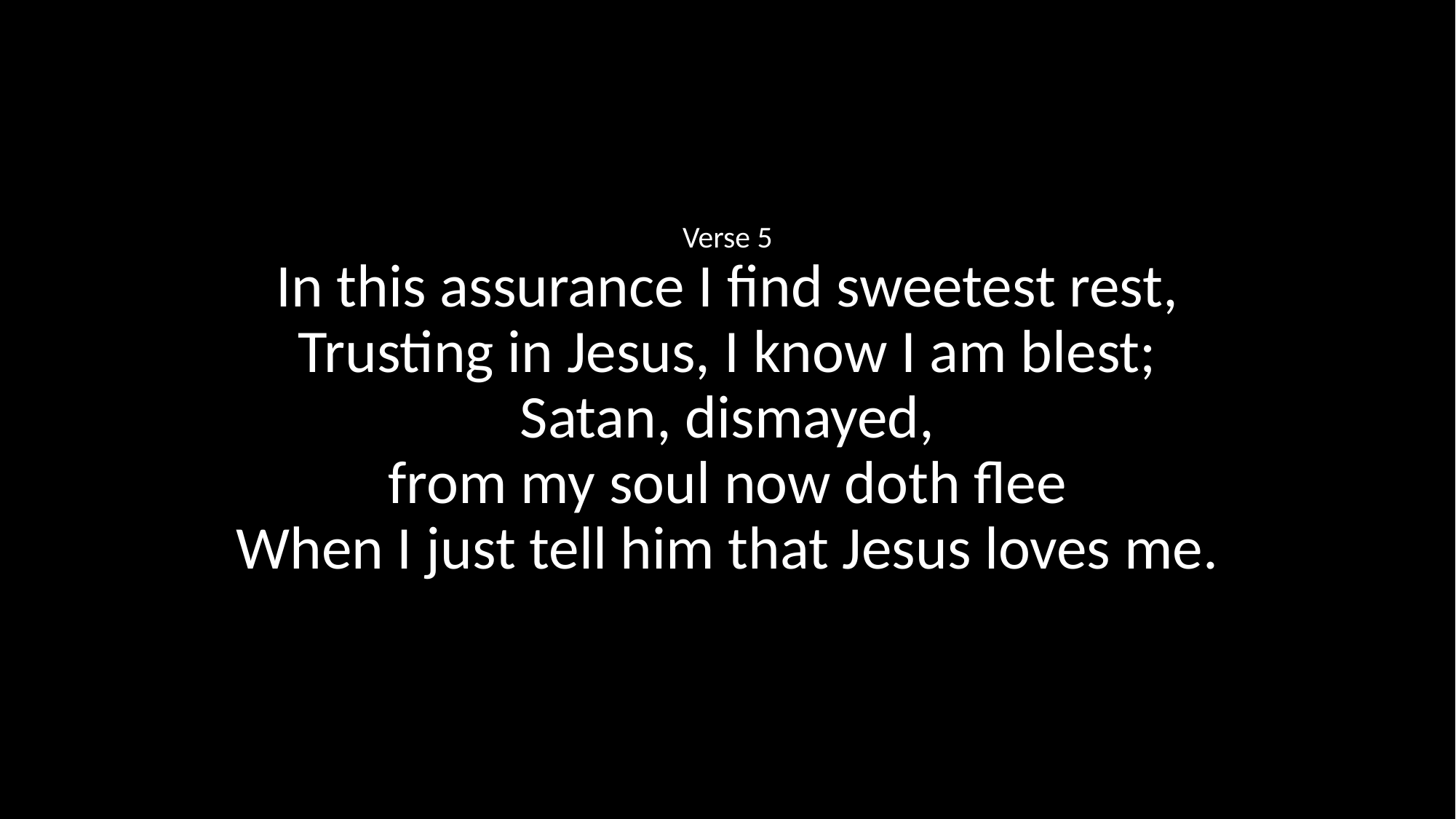

Verse 5
In this assurance I find sweetest rest,
Trusting in Jesus, I know I am blest;
Satan, dismayed,
from my soul now doth flee
When I just tell him that Jesus loves me.